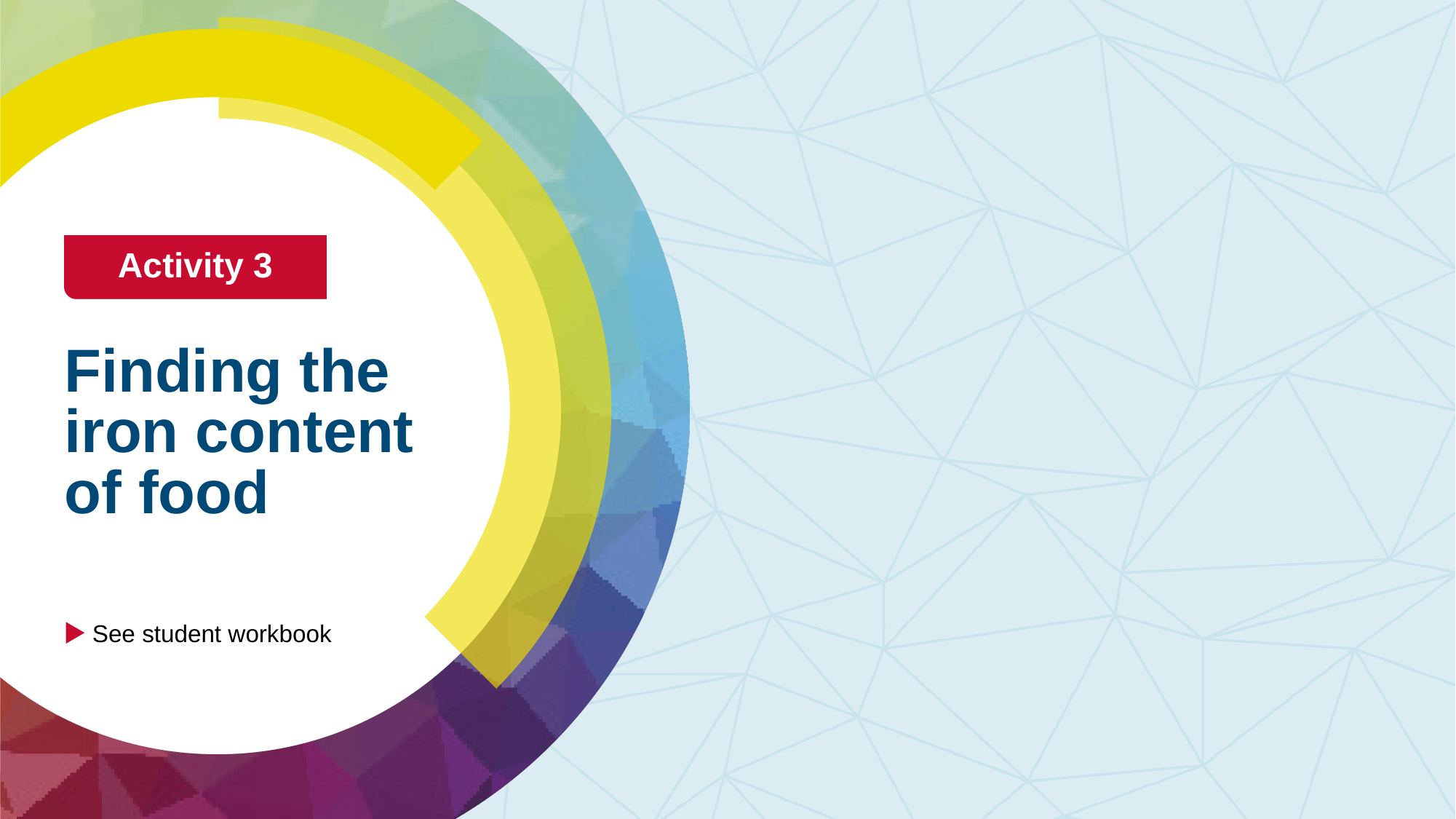

Activity 3
# Finding the iron content of food
See student workbook